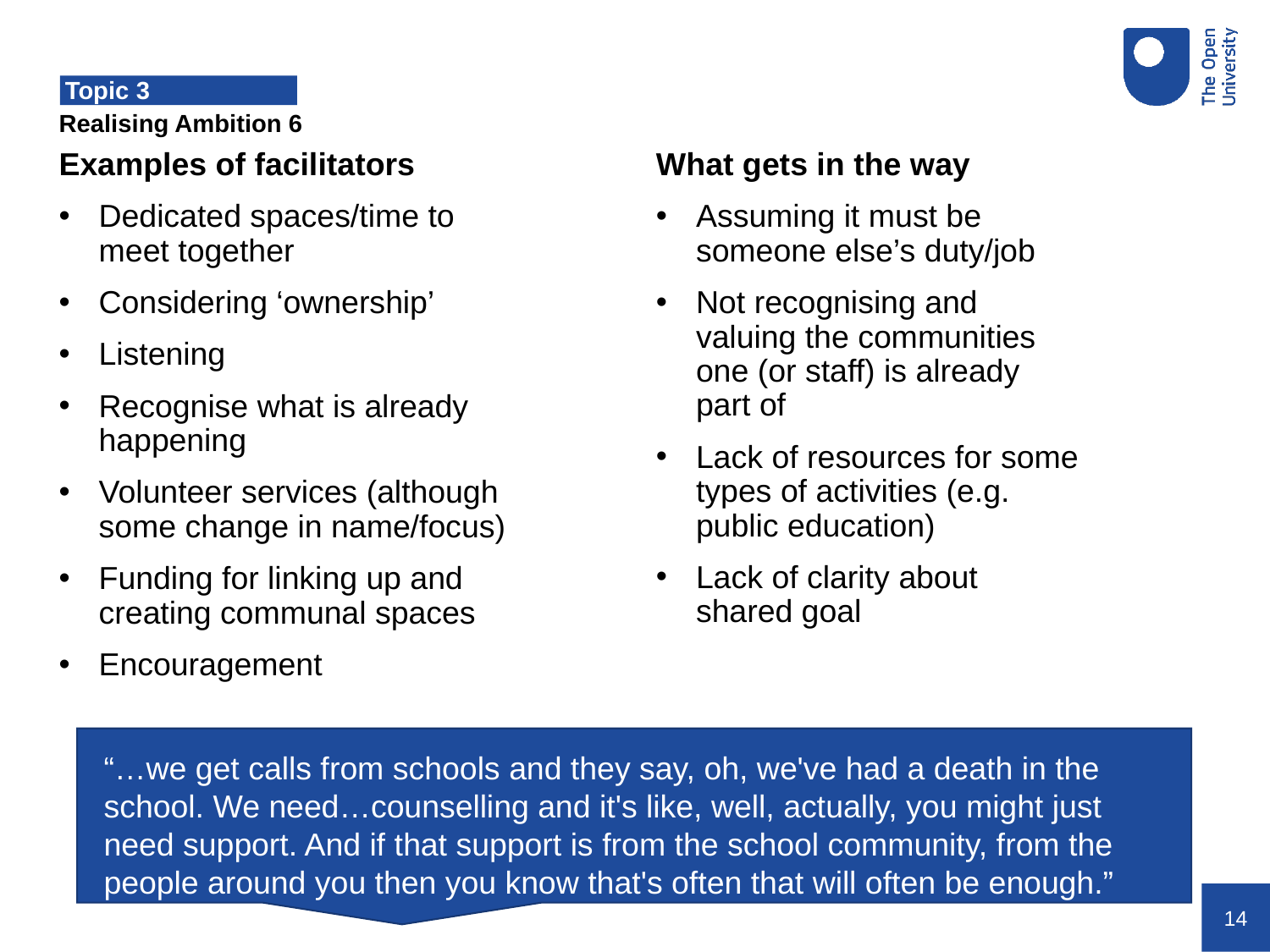

# Topic 3
Realising Ambition 6
Examples of facilitators
Dedicated spaces/time to meet together
Considering ‘ownership’
Listening
Recognise what is already happening
Volunteer services (although some change in name/focus)
Funding for linking up and creating communal spaces
Encouragement

What gets in the way
Assuming it must be someone else’s duty/job
Not recognising and valuing the communities one (or staff) is already part of
Lack of resources for some types of activities (e.g. public education)
Lack of clarity about shared goal

“…we get calls from schools and they say, oh, we've had a death in the school. We need…counselling and it's like, well, actually, you might just need support. And if that support is from the school community, from the people around you then you know that's often that will often be enough.”